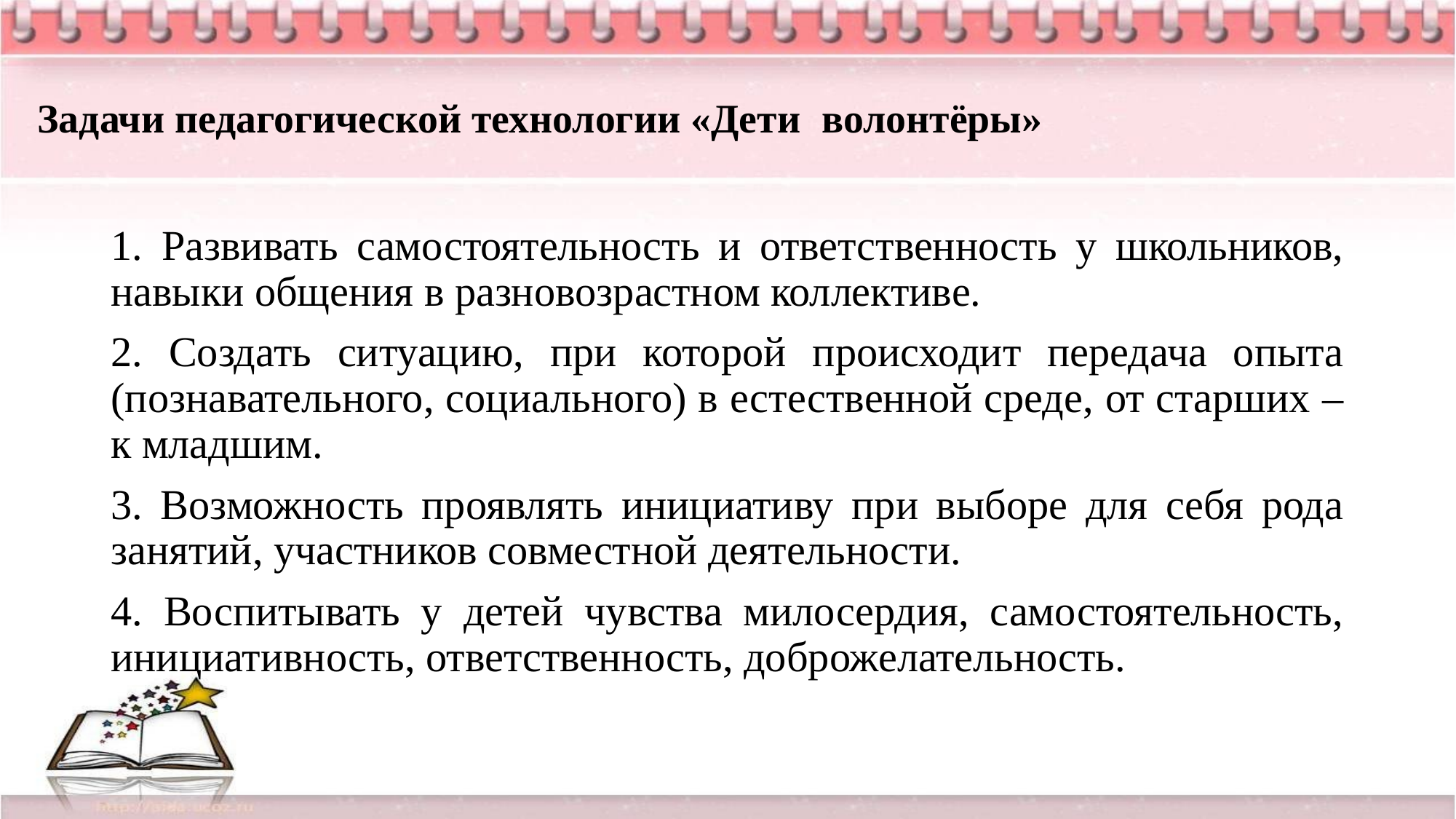

# Задачи педагогической технологии «Дети ­ волонтёры»
1. Развивать самостоятельность и ответственность у школьников, навыки общения в разновозрастном коллективе.
2. Создать ситуацию, при которой происходит передача опыта (познавательного, социального) в естественной среде, от старших – к младшим.
3. Возможность проявлять инициативу при выборе для себя рода занятий, участников совместной деятельности.
4. Воспитывать у детей чувства милосердия, самостоятельность, инициативность, ответственность, доброжелательность.